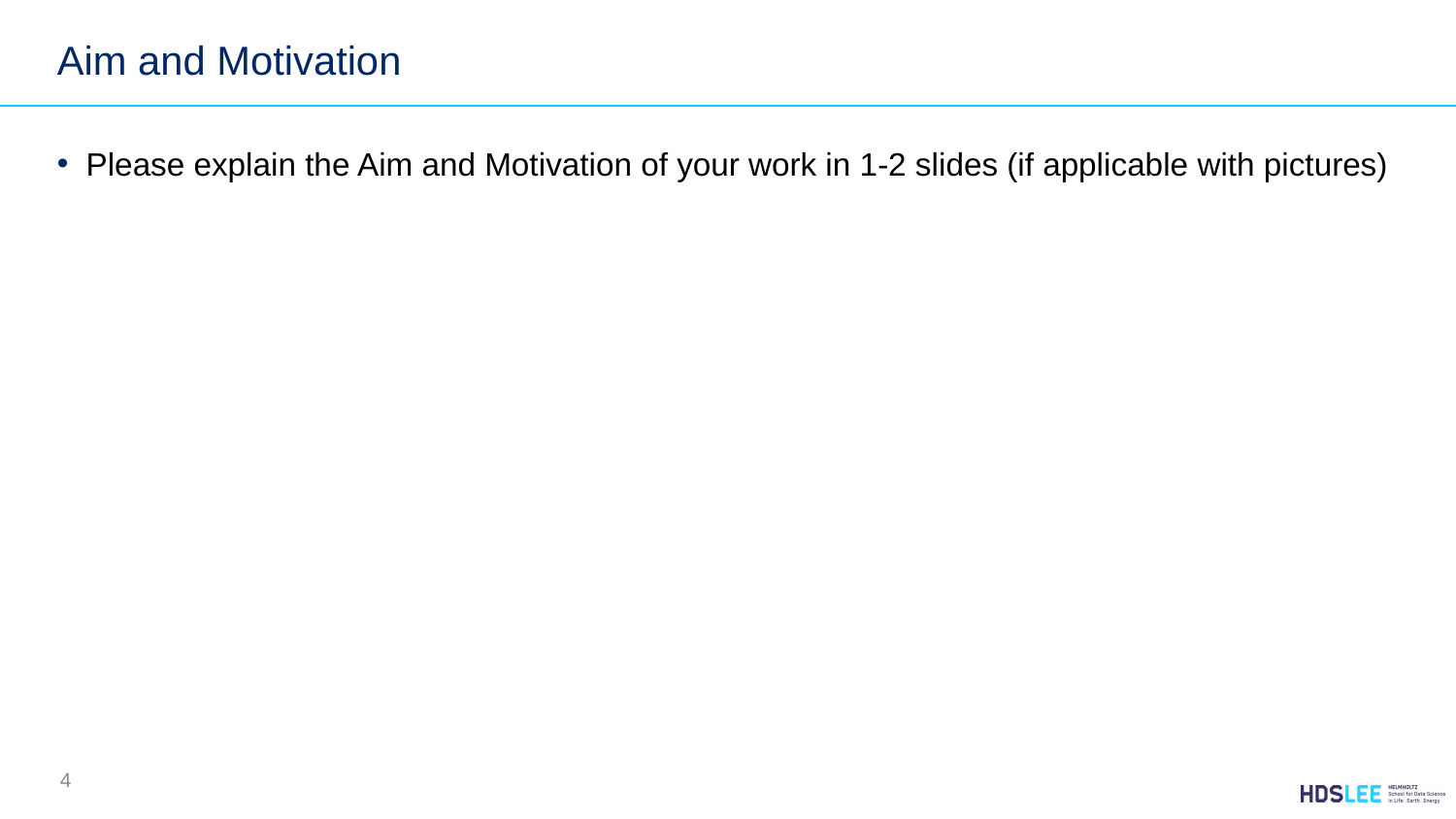

# Aim and Motivation
Please explain the Aim and Motivation of your work in 1-2 slides (if applicable with pictures)
4